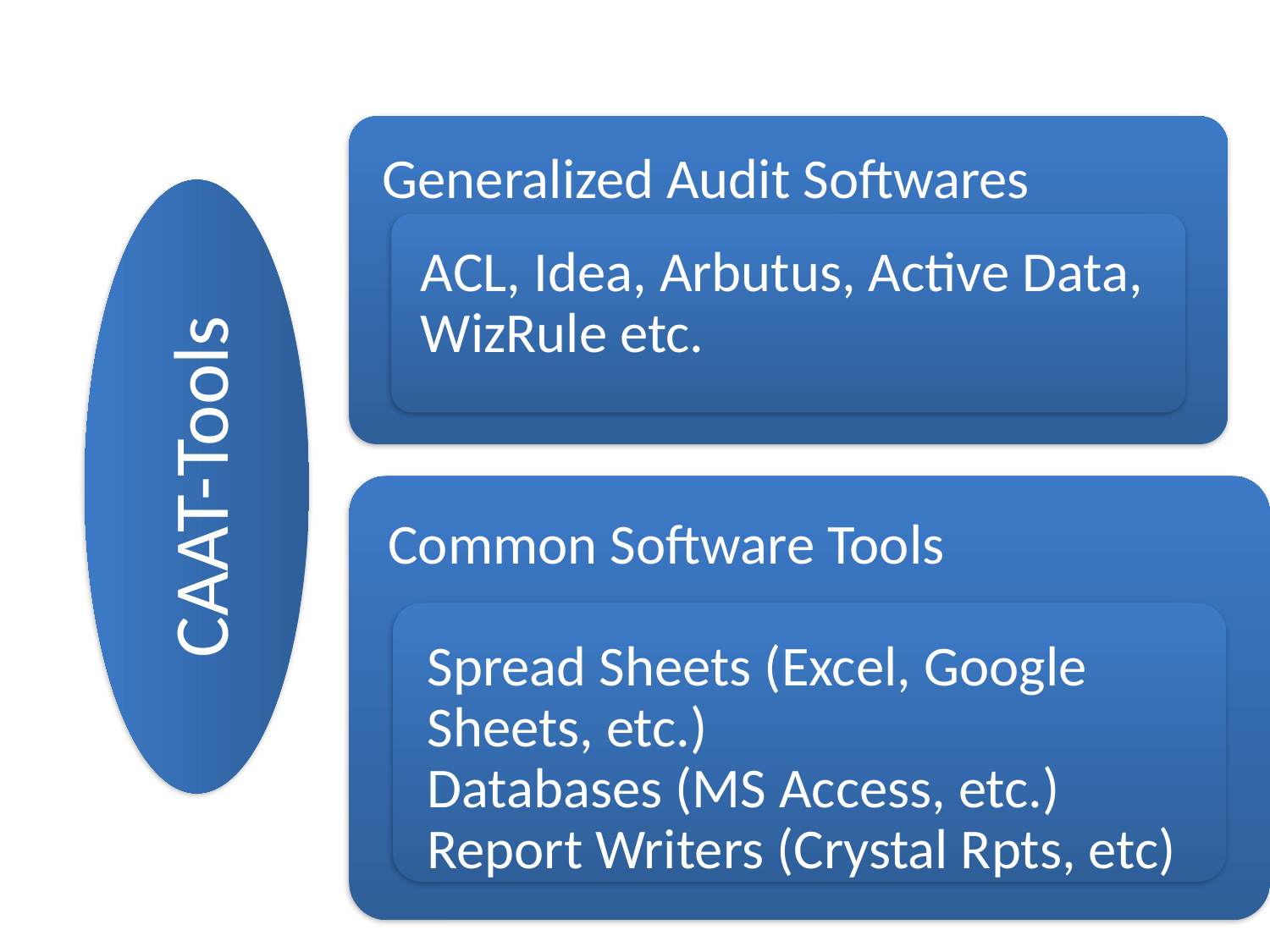

Generalized Audit Softwares
ACL, Idea, Arbutus, Active Data, WizRule etc.
CAAT-Tools
Common Software Tools
Spread Sheets (Excel, Google Sheets, etc.)
Databases (MS Access, etc.) Report Writers (Crystal Rpts, etc)